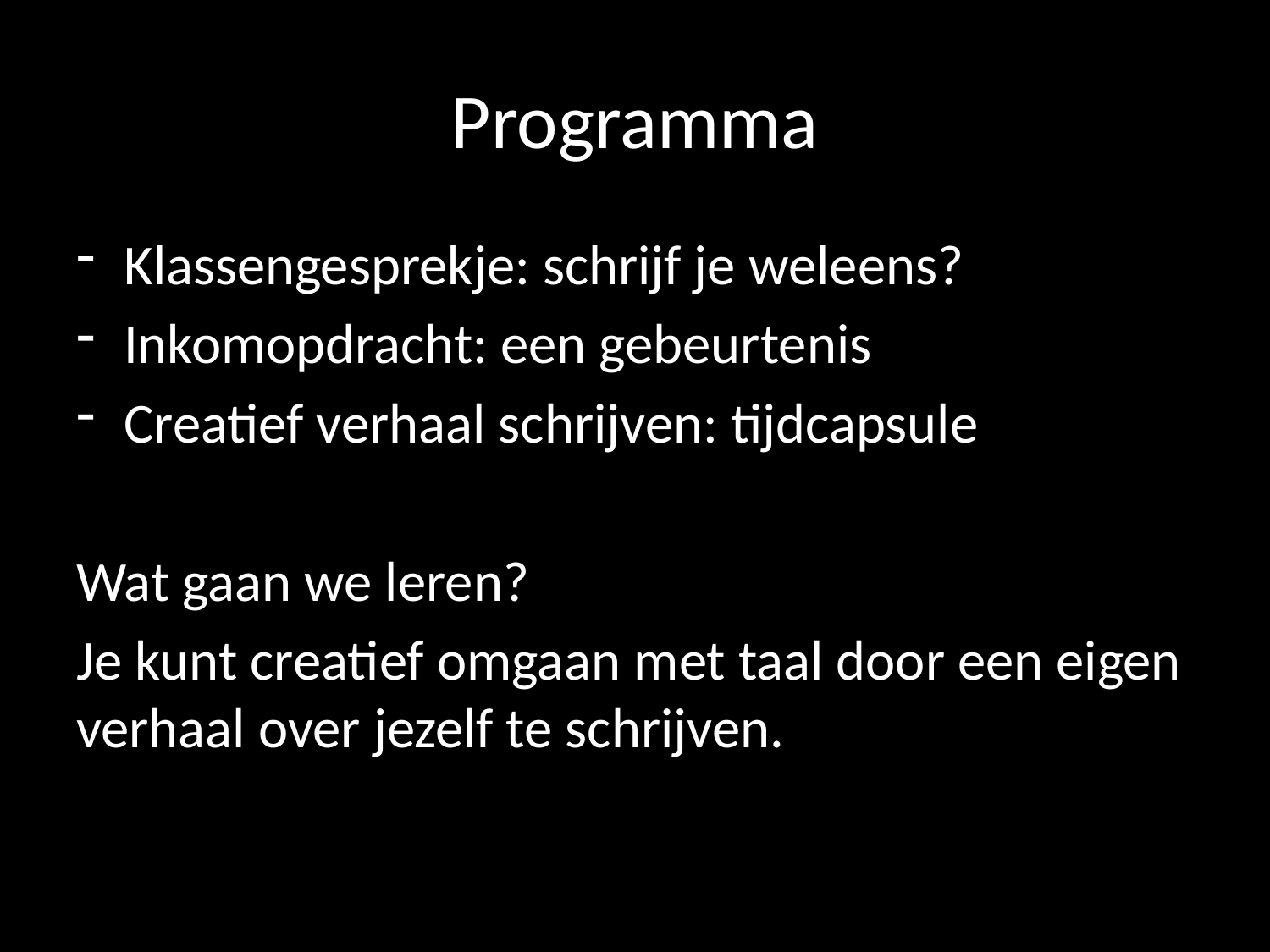

# Programma
Klassengesprekje: schrijf je weleens?
Inkomopdracht: een gebeurtenis
Creatief verhaal schrijven: tijdcapsule

Wat gaan we leren?
Je kunt creatief omgaan met taal door een eigen verhaal over jezelf te schrijven.